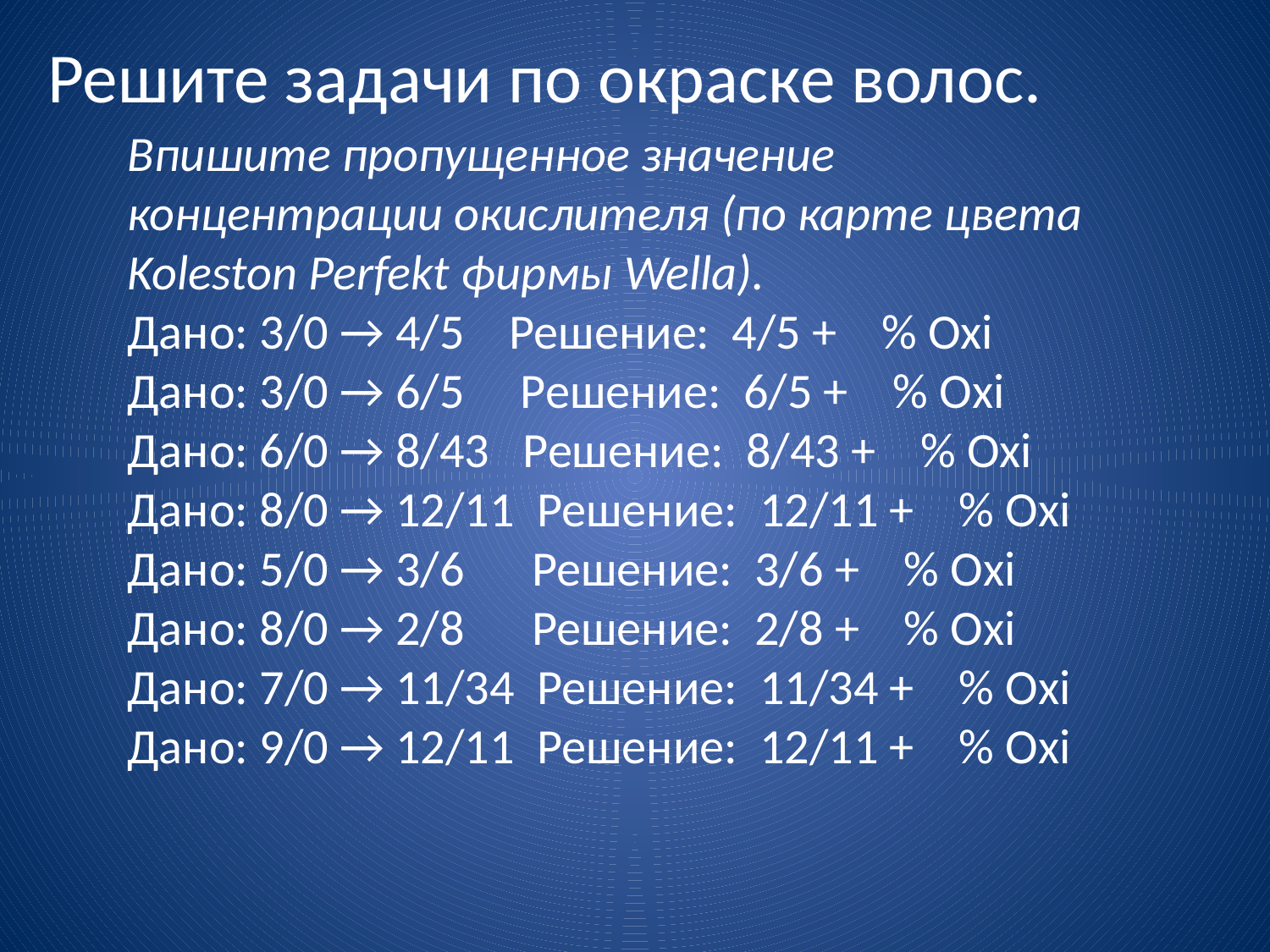

Решите задачи по окраске волос.
Впишите пропущенное значение концентрации окислителя (по карте цвета Koleston Perfekt фирмы Wella).
Дано: 3/0 → 4/5    Решение:  4/5 +    % Oxi
Дано: 3/0 → 6/5     Решение:  6/5 +    % Oxi
Дано: 6/0 → 8/43   Решение:  8/43 +    % Oxi
Дано: 8/0 → 12/11  Решение:  12/11 +    % Oxi
Дано: 5/0 → 3/6      Решение:  3/6 +    % Oxi
Дано: 8/0 → 2/8      Решение:  2/8 +    % Oxi
Дано: 7/0 → 11/34  Решение:  11/34 +    % Oxi
Дано: 9/0 → 12/11  Решение:  12/11 +    % Oxi